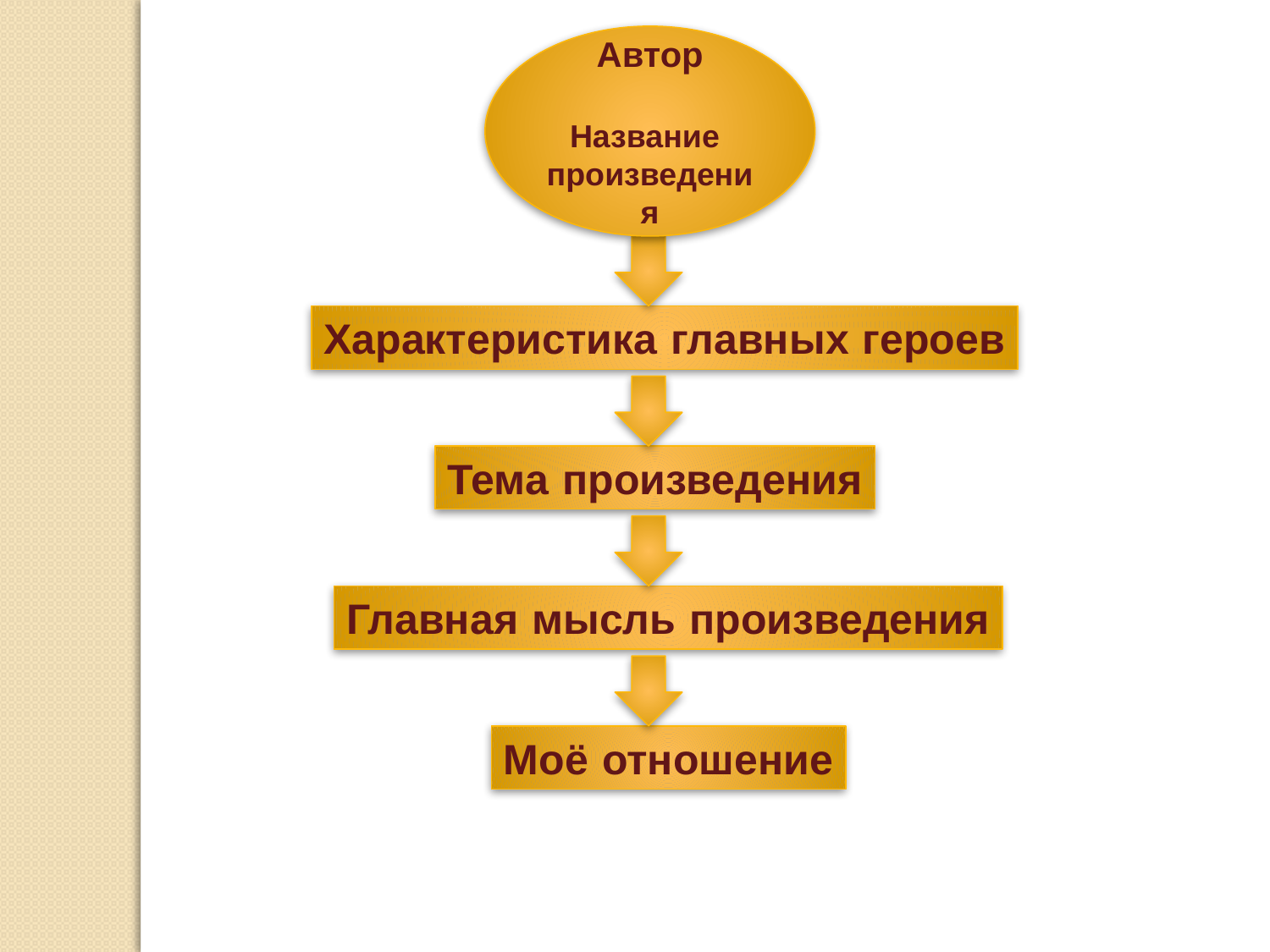

Автор

Название
произведения

Характеристика главных героев

Тема произведения

Главная мысль произведения

Моё отношение